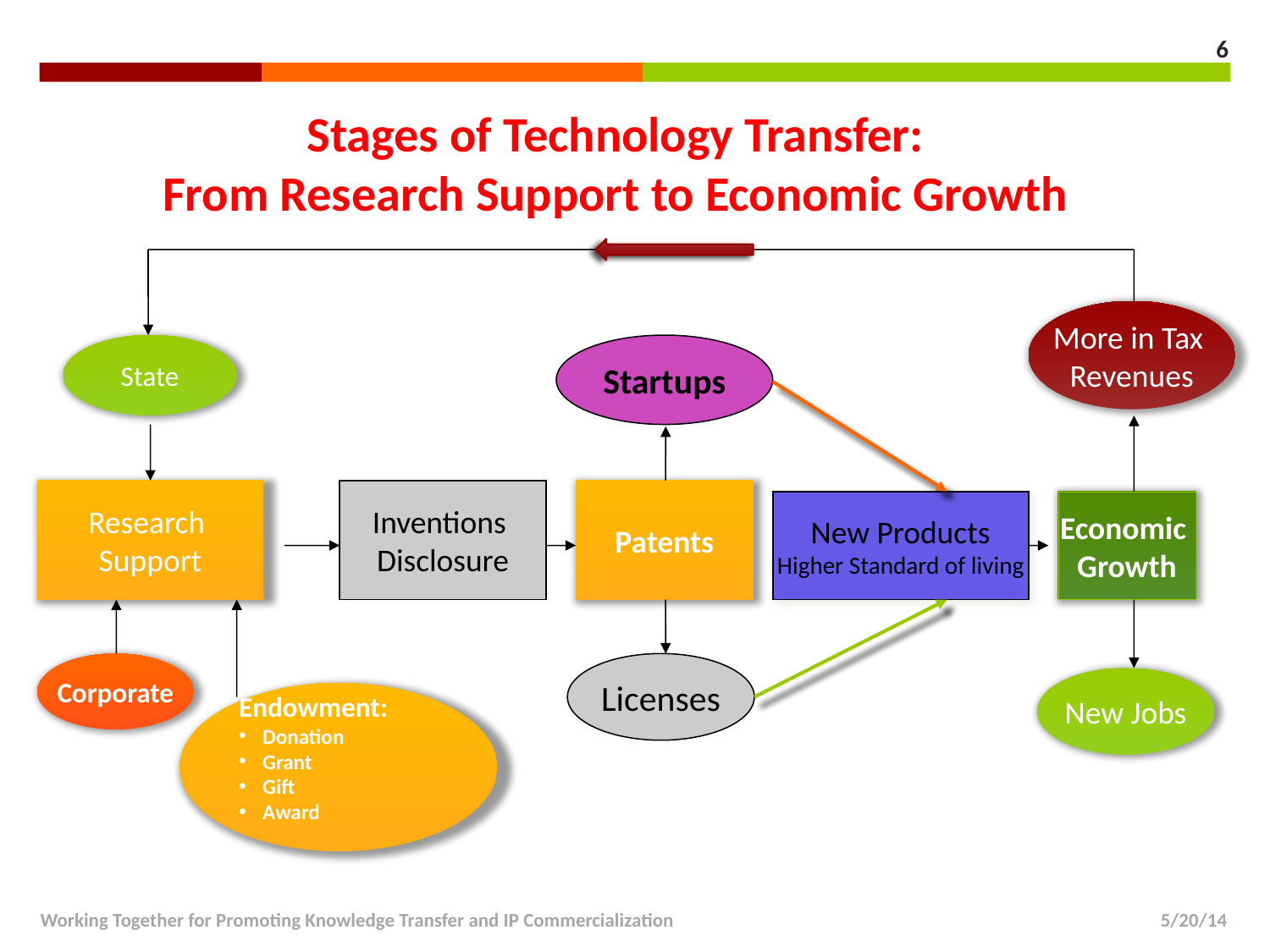

6
Stages of Technology Transfer:
From Research Support to Economic Growth

More in Tax
Revenues
State
Startups

Research
Support
Inventions
Disclosure
Patents
New Products
Higher Standard of living
Economic
Growth

Licenses
Corporate
New Jobs

Endowment:
Donation
Grant
Gift
Award

Working Together for Promoting Knowledge Transfer and IP Commercialization
5/20/14